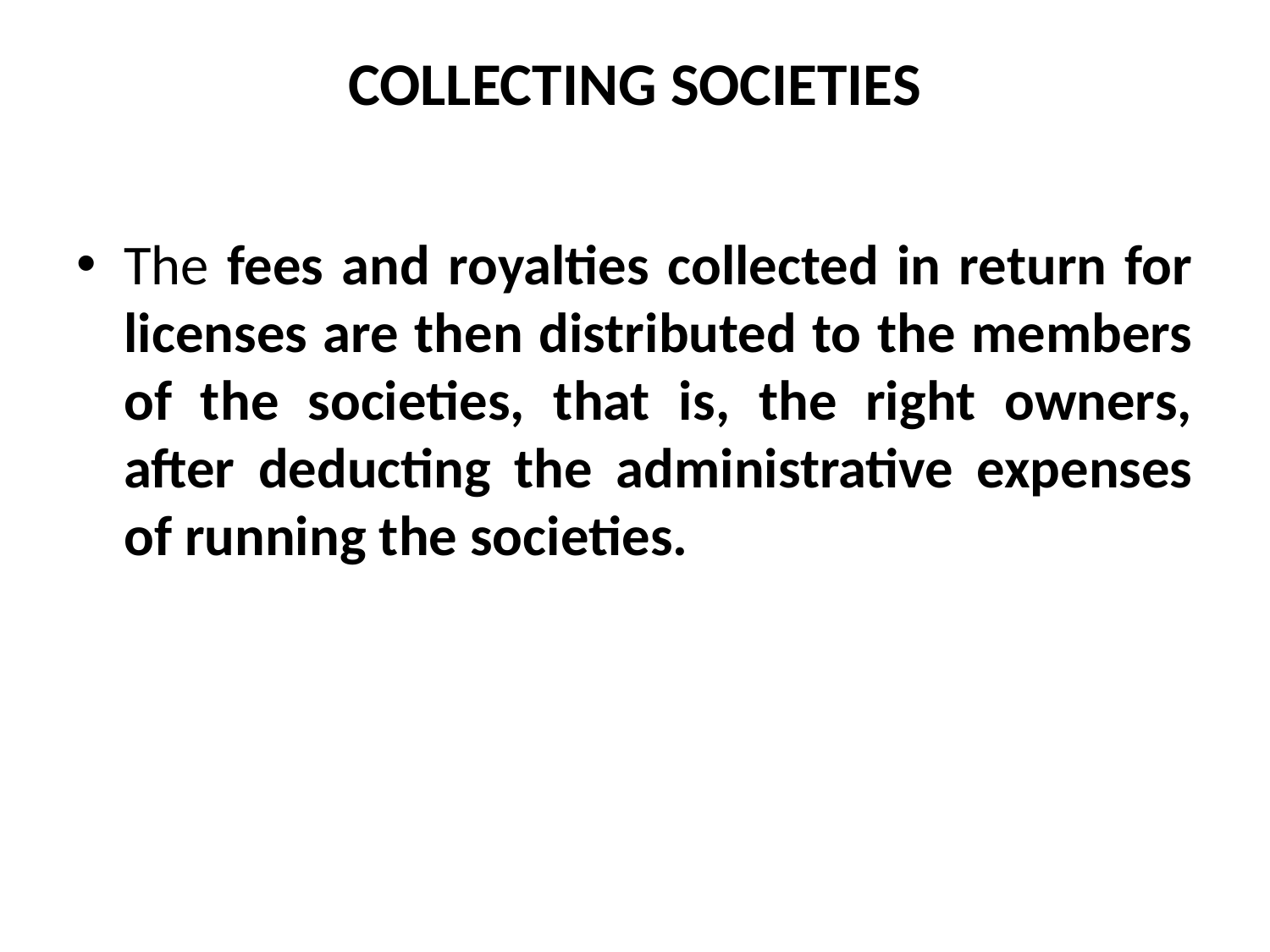

# COLLECTING SOCIETIES
The fees and royalties collected in return for licenses are then distributed to the members of the societies, that is, the right owners, after deducting the administrative expenses of running the societies.